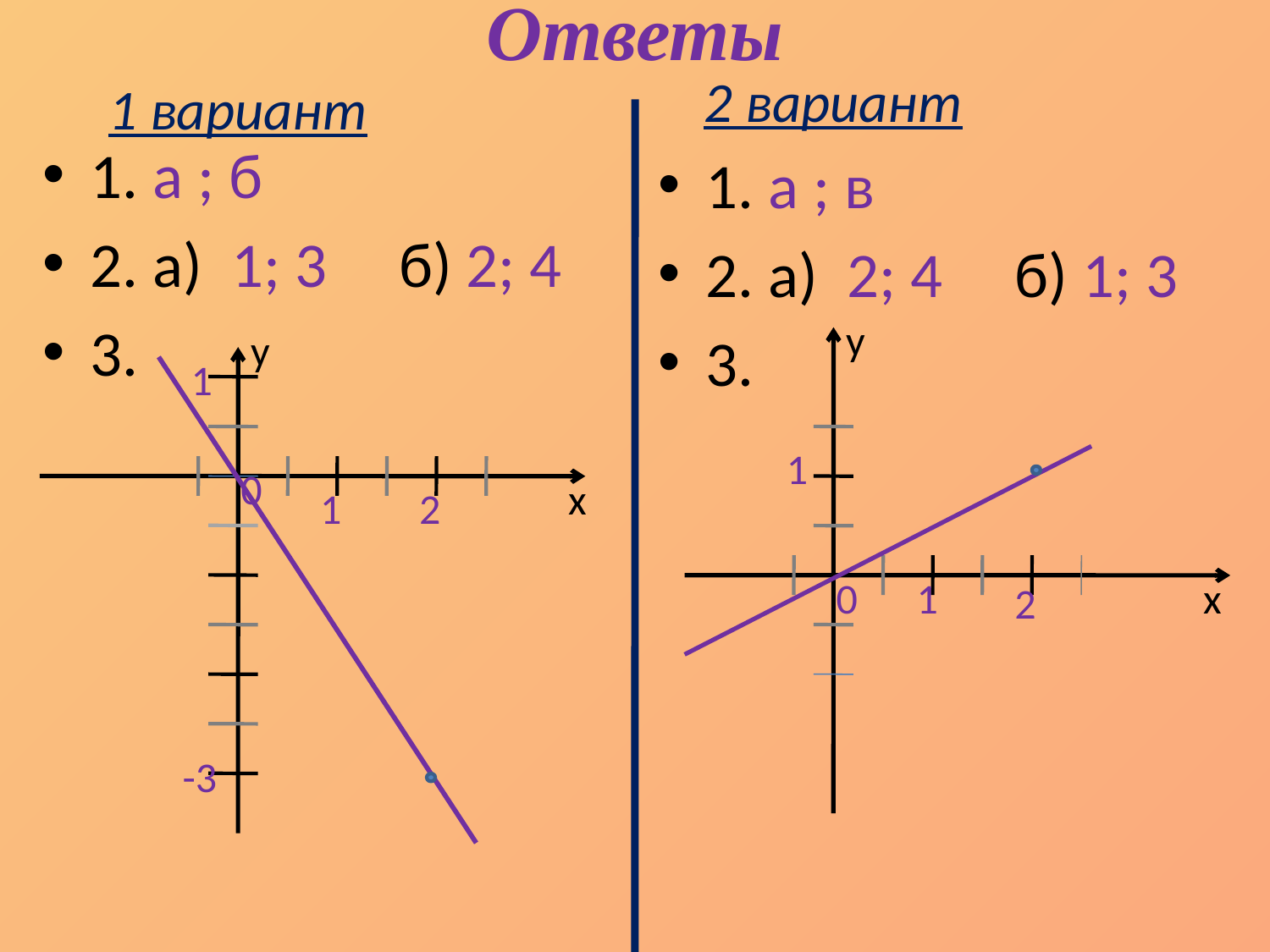

# Ответы
2 вариант
1 вариант
1. а ; б
2. а)  1; 3     б) 2; 4
3.

1. а ; в
2. а)  2; 4     б) 1; 3
3.

y
y
1
1
0
х

1
2
0
1
х
2
-3